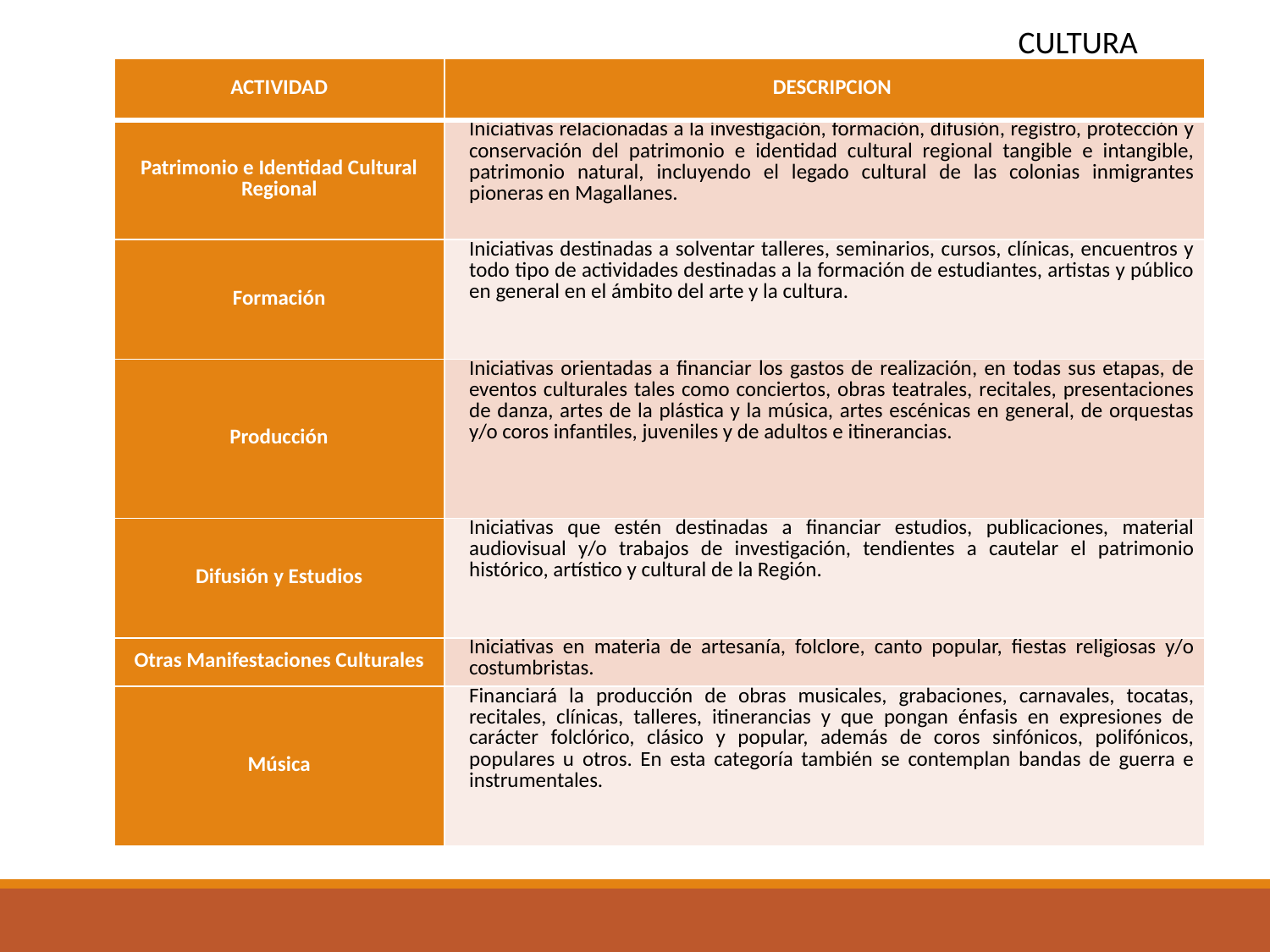

CULTURA
| ACTIVIDAD | DESCRIPCION |
| --- | --- |
| Patrimonio e Identidad Cultural Regional | Iniciativas relacionadas a la investigación, formación, difusión, registro, protección y conservación del patrimonio e identidad cultural regional tangible e intangible, patrimonio natural, incluyendo el legado cultural de las colonias inmigrantes pioneras en Magallanes. |
| Formación | Iniciativas destinadas a solventar talleres, seminarios, cursos, clínicas, encuentros y todo tipo de actividades destinadas a la formación de estudiantes, artistas y público en general en el ámbito del arte y la cultura. |
| Producción | Iniciativas orientadas a financiar los gastos de realización, en todas sus etapas, de eventos culturales tales como conciertos, obras teatrales, recitales, presentaciones de danza, artes de la plástica y la música, artes escénicas en general, de orquestas y/o coros infantiles, juveniles y de adultos e itinerancias. |
| Difusión y Estudios | Iniciativas que estén destinadas a financiar estudios, publicaciones, material audiovisual y/o trabajos de investigación, tendientes a cautelar el patrimonio histórico, artístico y cultural de la Región. |
| Otras Manifestaciones Culturales | Iniciativas en materia de artesanía, folclore, canto popular, fiestas religiosas y/o costumbristas. |
| Música | Financiará la producción de obras musicales, grabaciones, carnavales, tocatas, recitales, clínicas, talleres, itinerancias y que pongan énfasis en expresiones de carácter folclórico, clásico y popular, además de coros sinfónicos, polifónicos, populares u otros. En esta categoría también se contemplan bandas de guerra e instrumentales. |